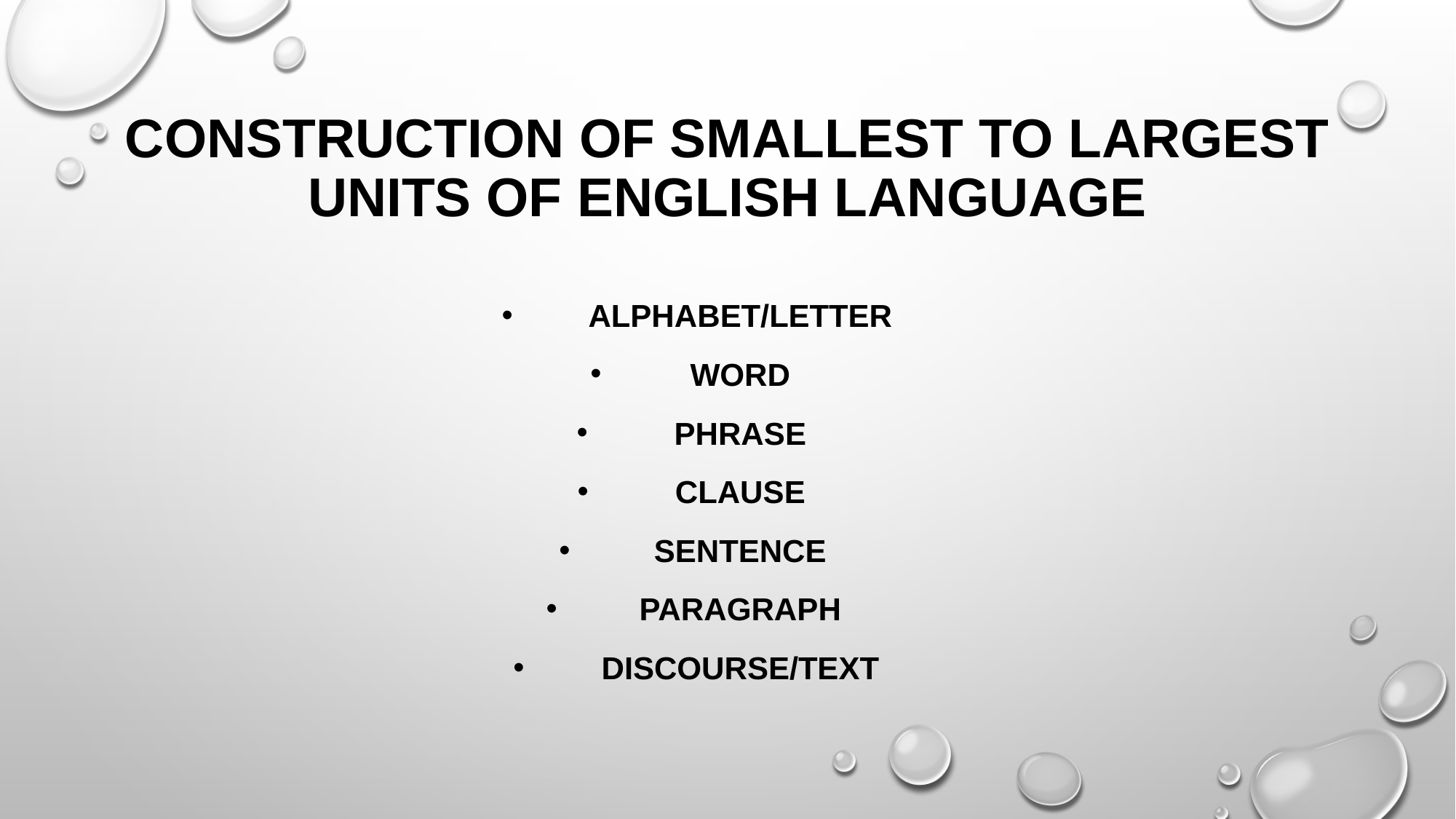

# Construction of smallest to largest units of English language
Alphabet/letter
Word
Phrase
Clause
Sentence
Paragraph
Discourse/text